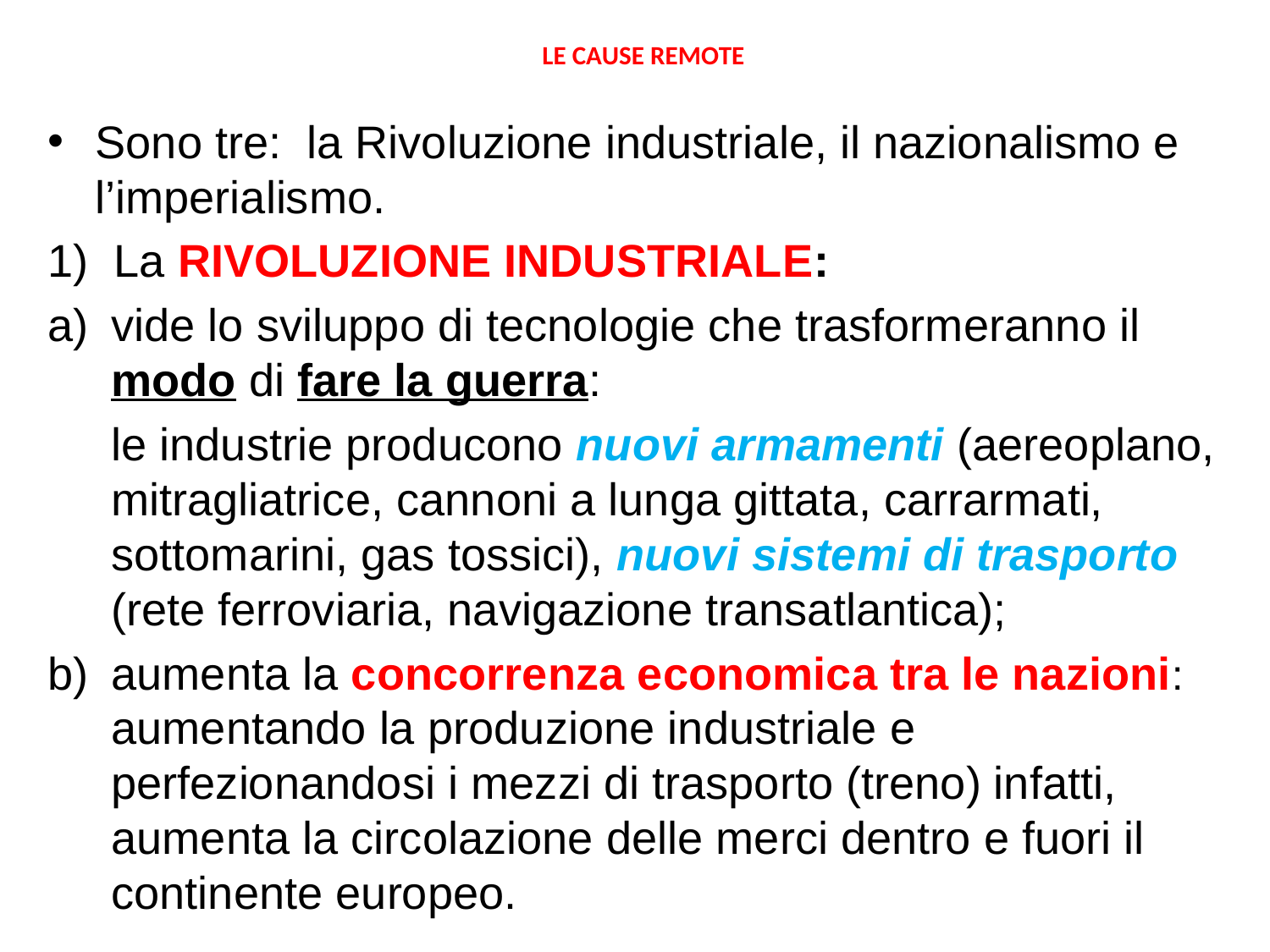

# LE CAUSE REMOTE
Sono tre:  la Rivoluzione industriale, il nazionalismo e l’imperialismo.
1)  La RIVOLUZIONE INDUSTRIALE:
vide lo sviluppo di tecnologie che trasformeranno il modo di fare la guerra:
	le industrie producono nuovi armamenti (aereoplano, mitragliatrice, cannoni a lunga gittata, carrarmati, sottomarini, gas tossici), nuovi sistemi di trasporto (rete ferroviaria, navigazione transatlantica);
aumenta la concorrenza economica tra le nazioni: aumentando la produzione industriale e perfezionandosi i mezzi di trasporto (treno) infatti, aumenta la circolazione delle merci dentro e fuori il continente europeo.